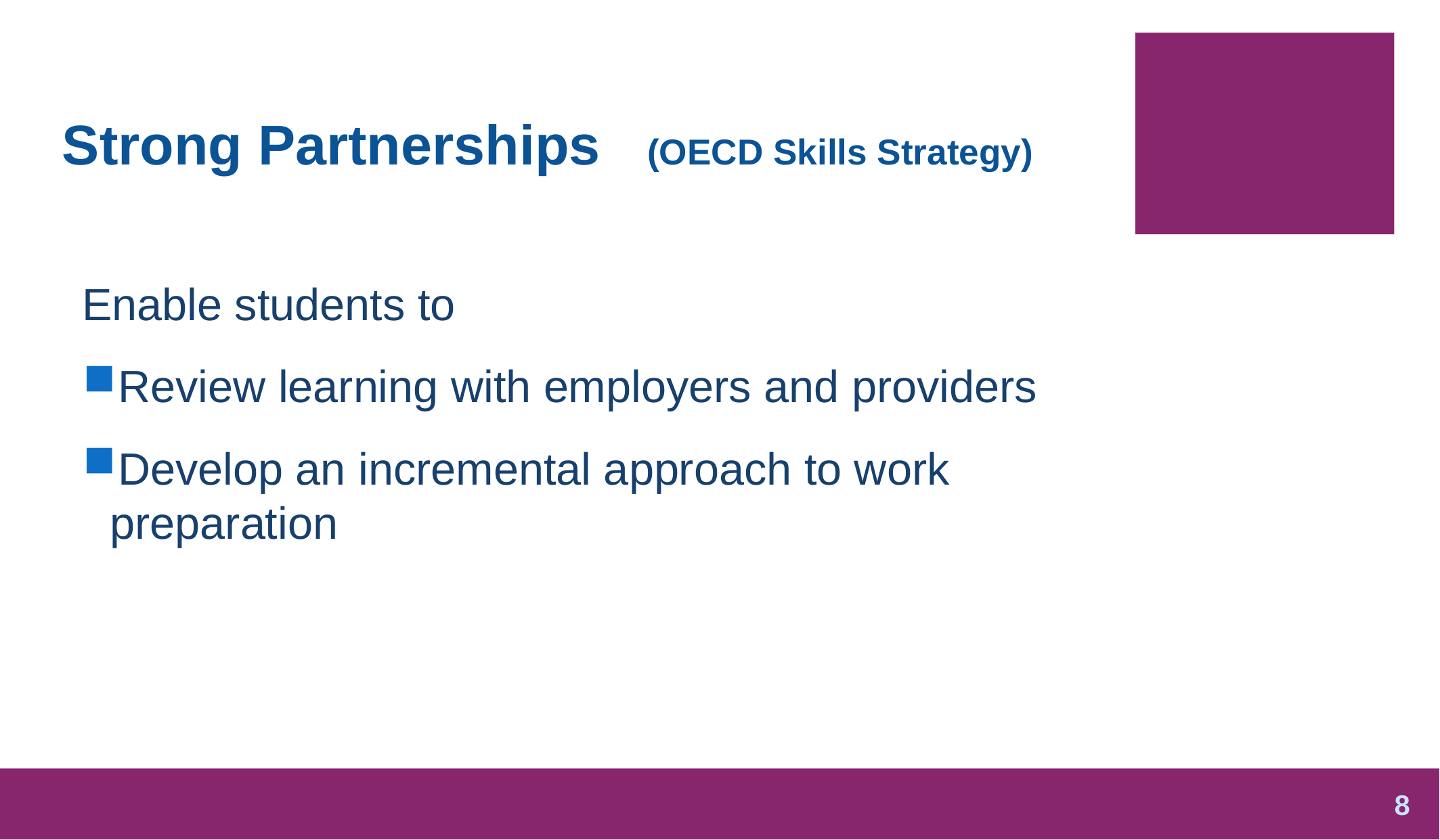

# Strong Partnerships   (OECD Skills Strategy)
Enable students to
Review learning with employers and providers
Develop an incremental approach to work preparation

8